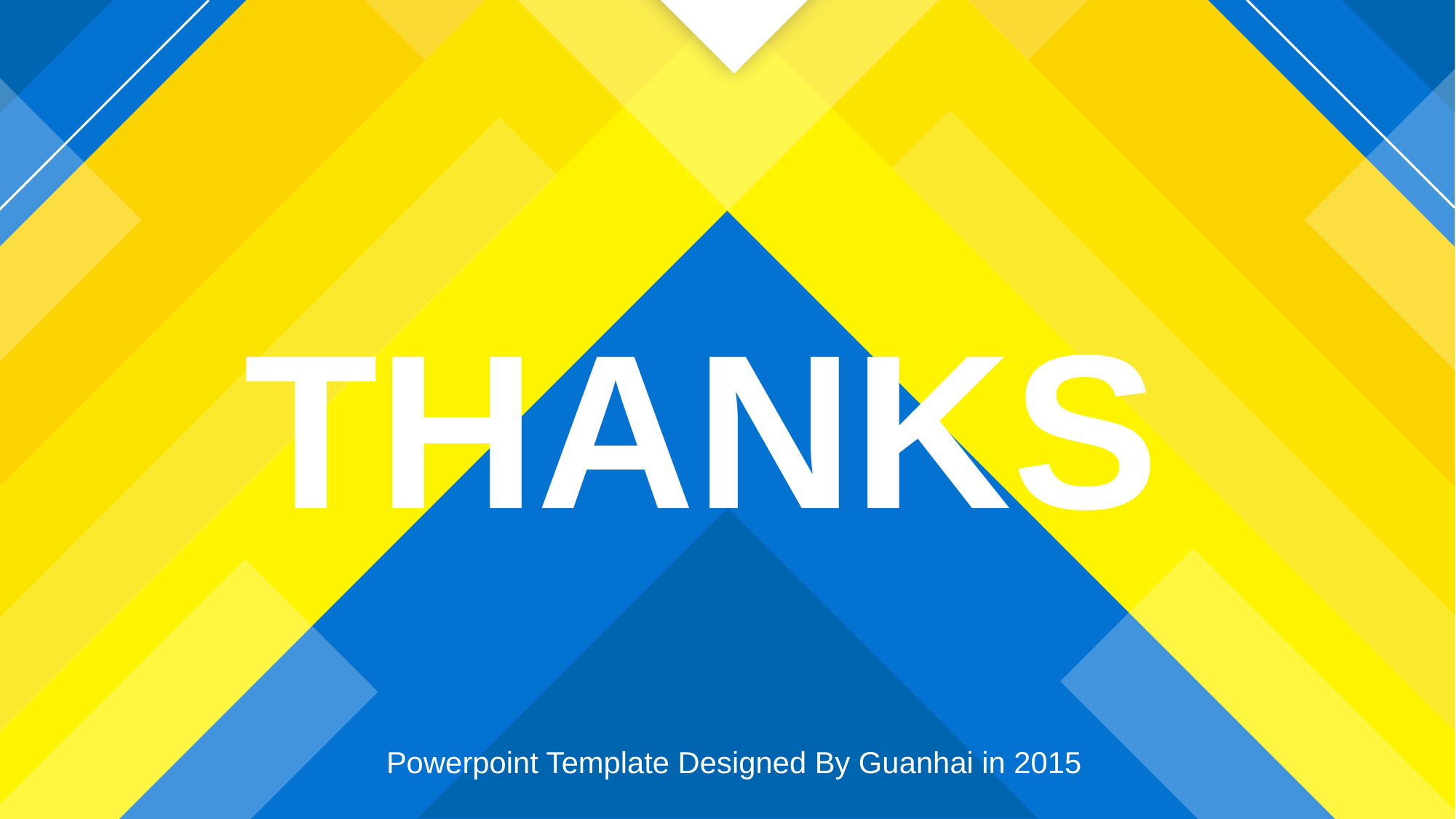

THANKS

Powerpoint Template Designed By Guanhai in 2015